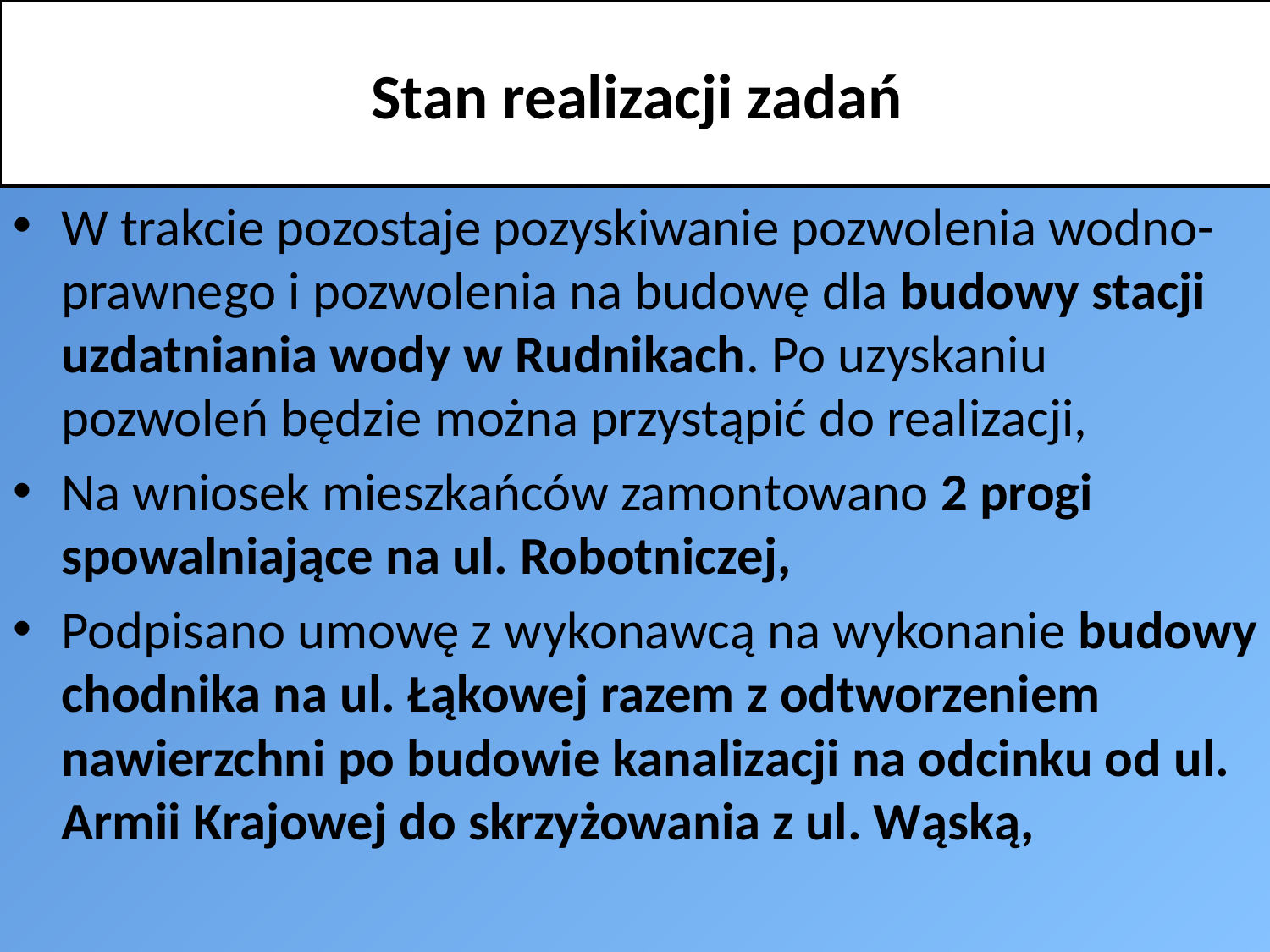

# Stan realizacji zadań
W trakcie pozostaje pozyskiwanie pozwolenia wodno-prawnego i pozwolenia na budowę dla budowy stacji uzdatniania wody w Rudnikach. Po uzyskaniu pozwoleń będzie można przystąpić do realizacji,
Na wniosek mieszkańców zamontowano 2 progi spowalniające na ul. Robotniczej,
Podpisano umowę z wykonawcą na wykonanie budowy chodnika na ul. Łąkowej razem z odtworzeniem nawierzchni po budowie kanalizacji na odcinku od ul. Armii Krajowej do skrzyżowania z ul. Wąską,